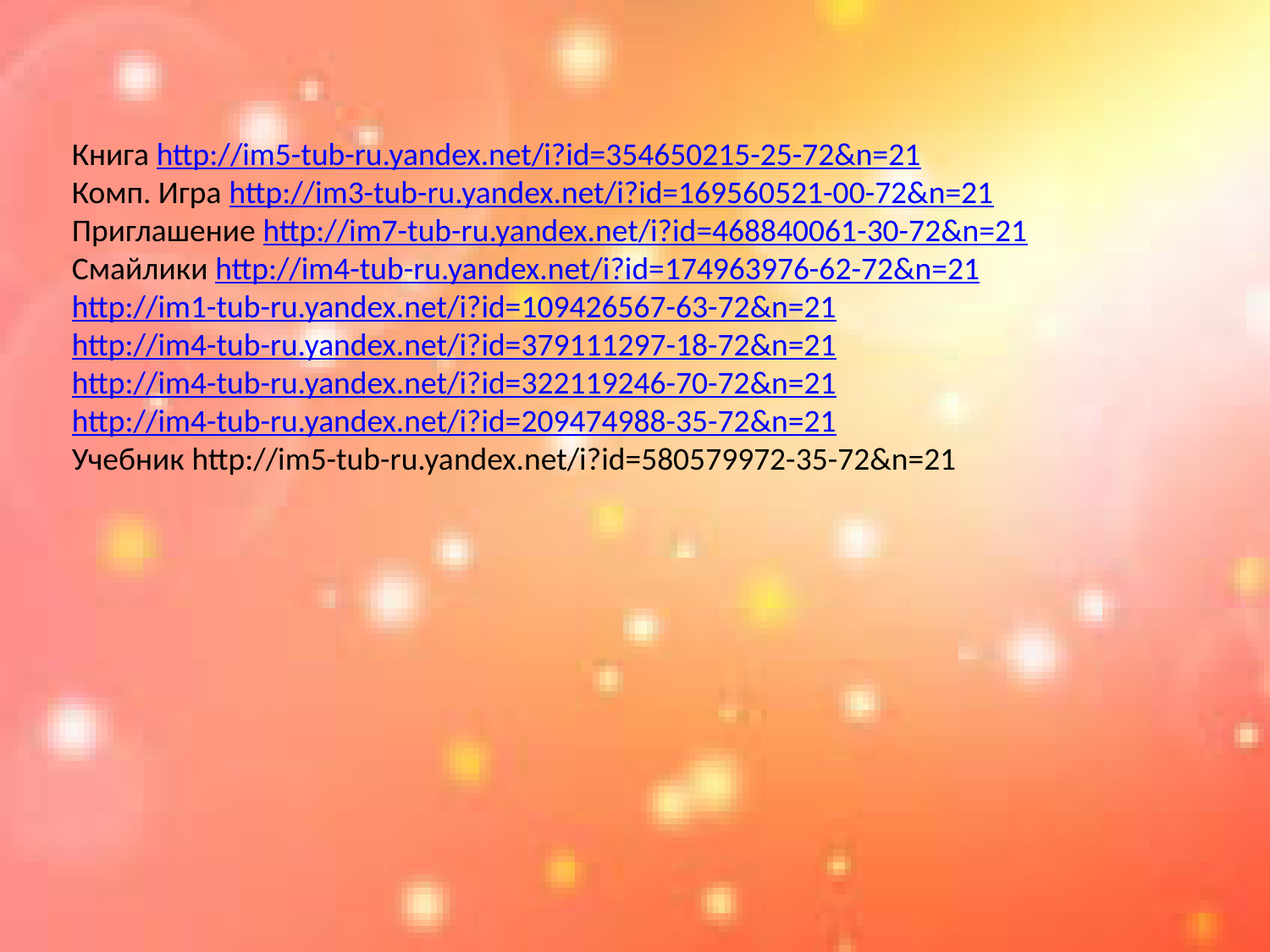

Книга http://im5-tub-ru.yandex.net/i?id=354650215-25-72&n=21
Комп. Игра http://im3-tub-ru.yandex.net/i?id=169560521-00-72&n=21
Приглашение http://im7-tub-ru.yandex.net/i?id=468840061-30-72&n=21
Смайлики http://im4-tub-ru.yandex.net/i?id=174963976-62-72&n=21
http://im1-tub-ru.yandex.net/i?id=109426567-63-72&n=21
http://im4-tub-ru.yandex.net/i?id=379111297-18-72&n=21
http://im4-tub-ru.yandex.net/i?id=322119246-70-72&n=21
http://im4-tub-ru.yandex.net/i?id=209474988-35-72&n=21
Учебник http://im5-tub-ru.yandex.net/i?id=580579972-35-72&n=21